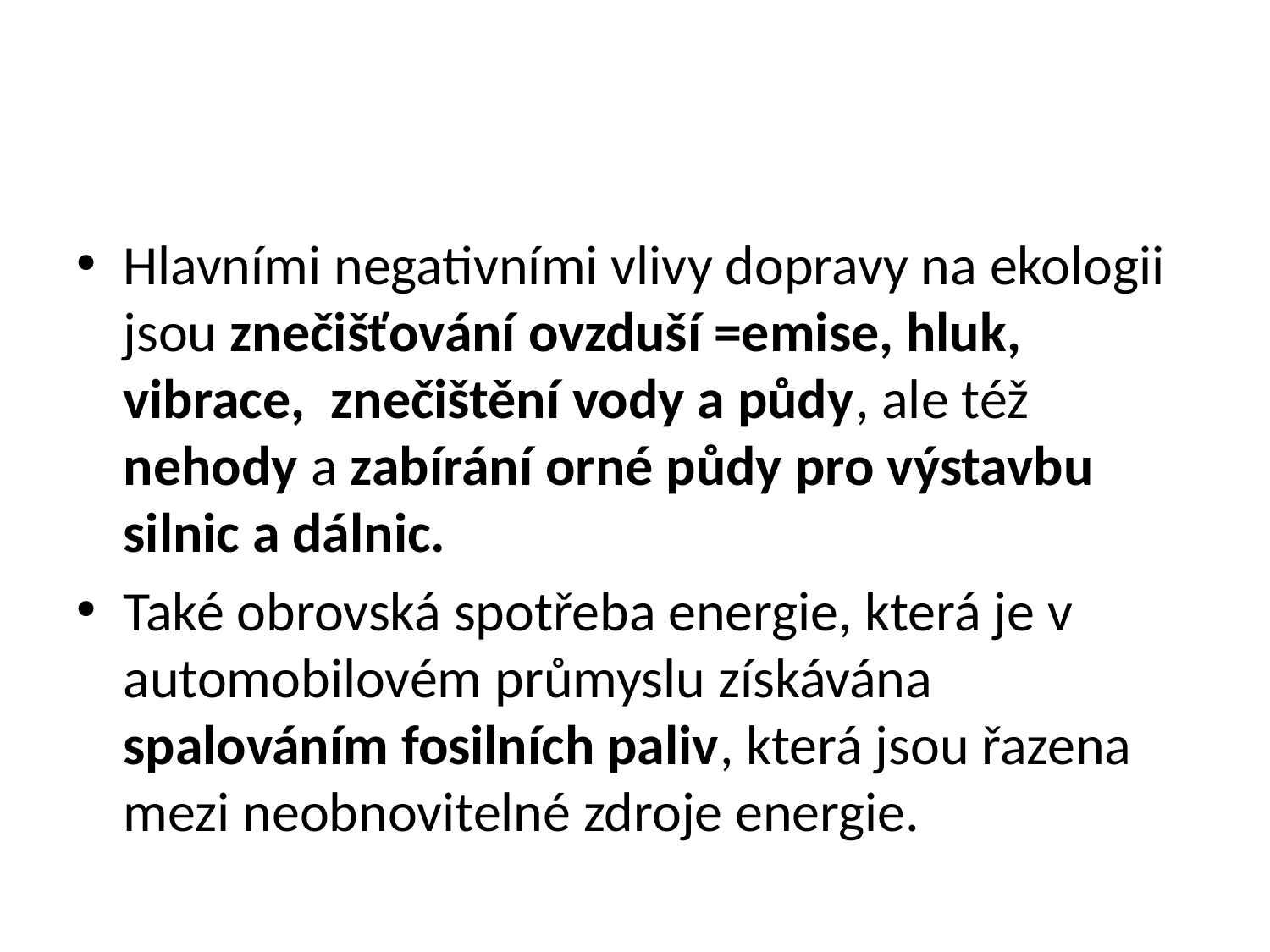

#
Hlavními negativními vlivy dopravy na ekologii jsou znečišťování ovzduší =emise, hluk, vibrace,  znečištění vody a půdy, ale též nehody a zabírání orné půdy pro výstavbu silnic a dálnic.
Také obrovská spotřeba energie, která je v automobilovém průmyslu získávána spalováním fosilních paliv, která jsou řazena mezi neobnovitelné zdroje energie.